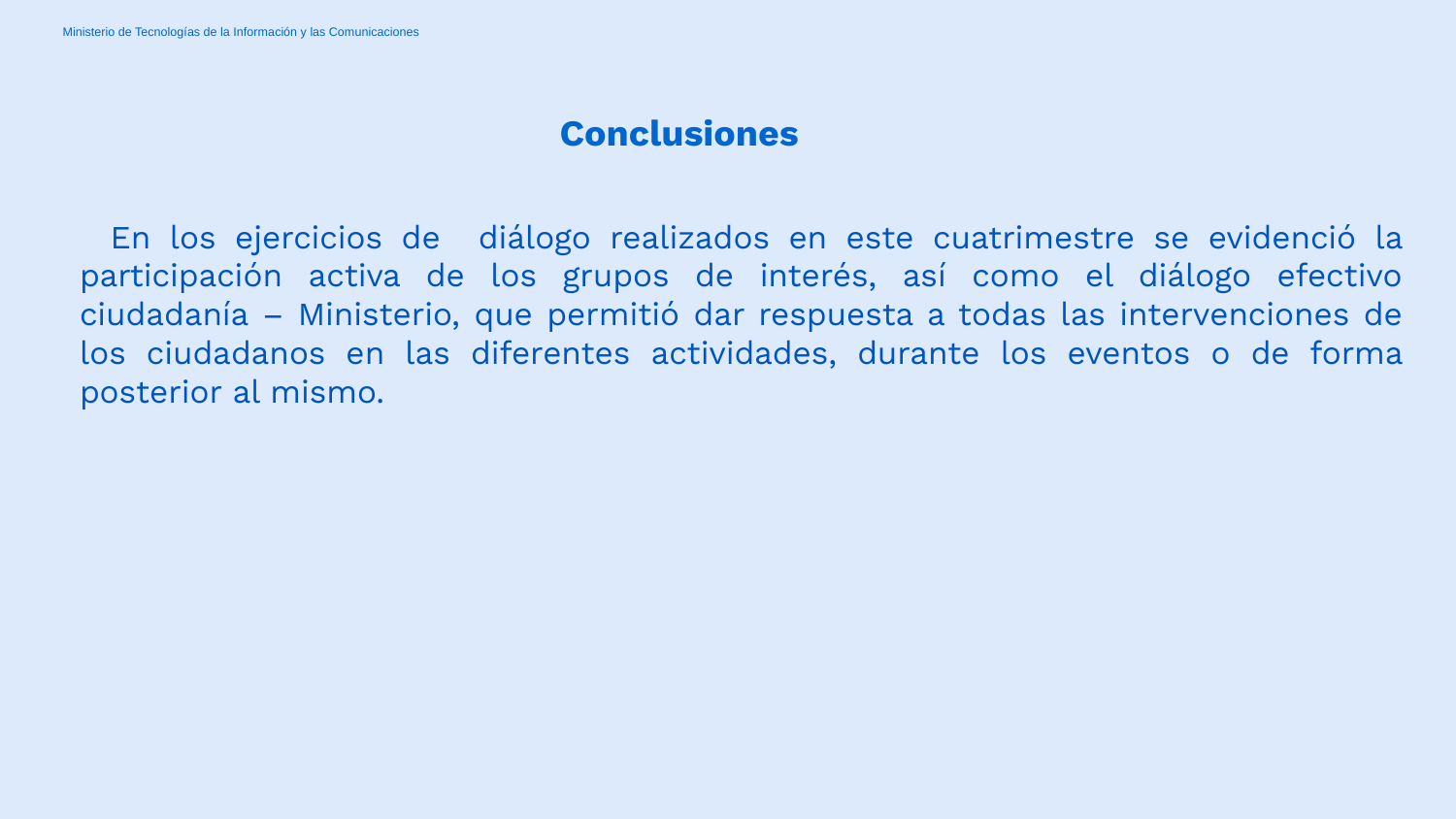

Conclusiones

    En los ejercicios de  diálogo realizados en este cuatrimestre se evidenció la participación activa de los grupos de interés, así como el diálogo efectivo ciudadanía – Ministerio, que permitió dar respuesta a todas las intervenciones de los ciudadanos en las diferentes actividades, durante los eventos o de forma posterior al mismo.